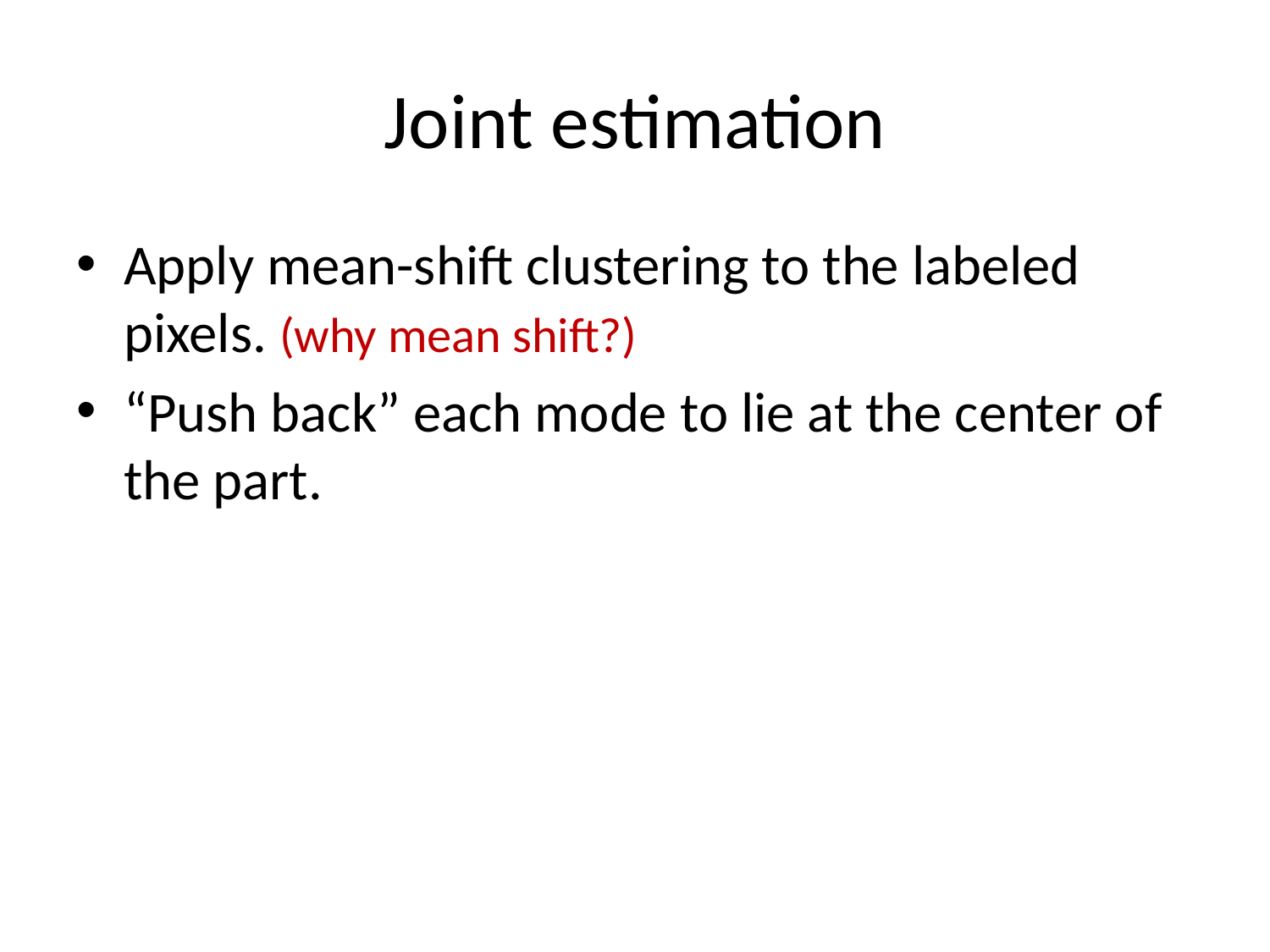

# Joint estimation
Apply mean-shift clustering to the labeled pixels. (why mean shift?)
“Push back” each mode to lie at the center of the part.